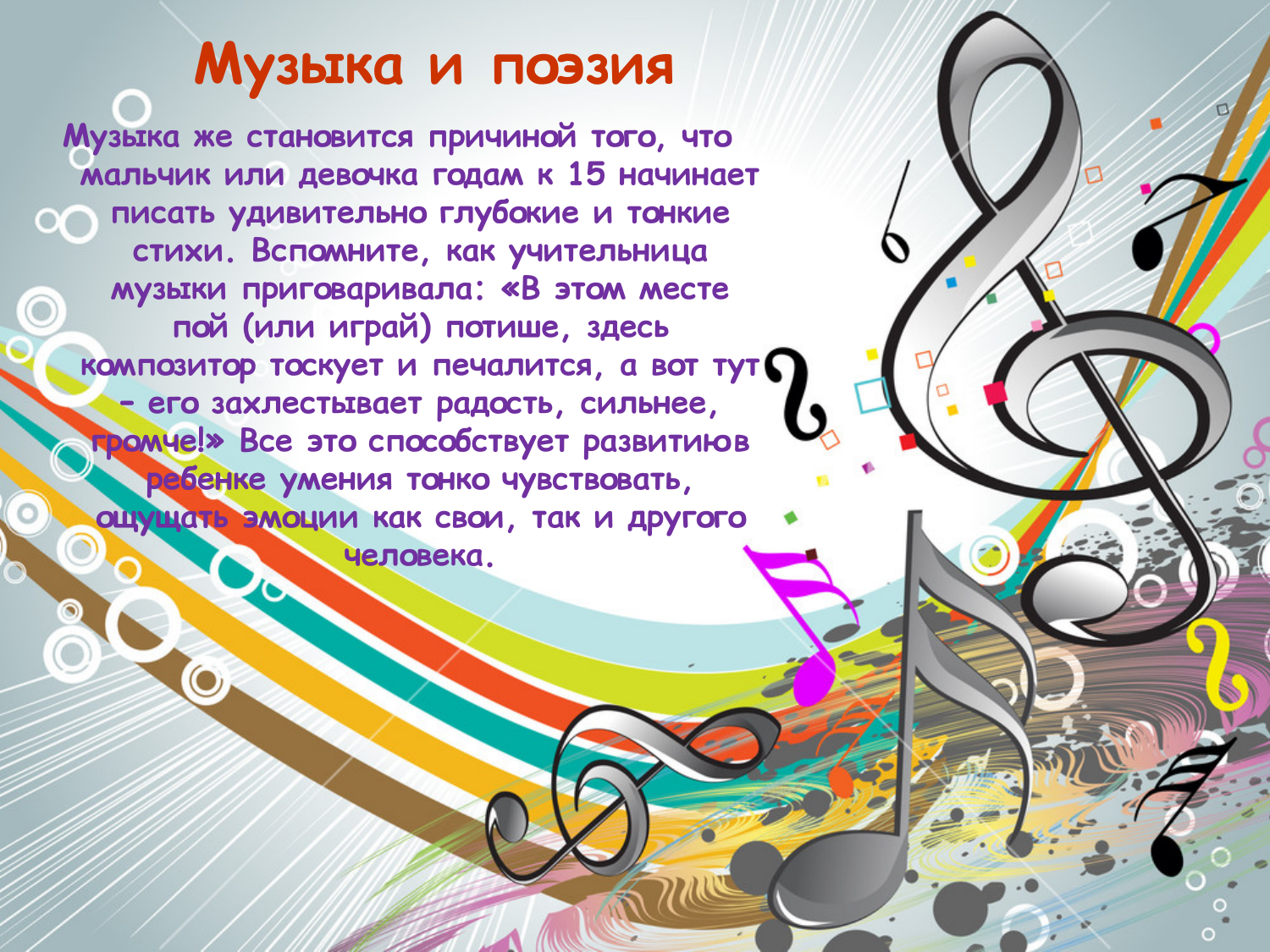

# Музыка и поэзия
Музыка же становится причиной того, что мальчик или девочка годам к 15 начинает писать удивительно глубокие и тонкие стихи. Вспомните, как учительница музыки приговаривала: «В этом месте пой (или играй) потише, здесь композитор тоскует и печалится, а вот тут – его захлестывает радость, сильнее, громче!» Все это способствует развитию в ребенке умения тонко чувствовать, ощущать эмоции как свои, так и другого человека.